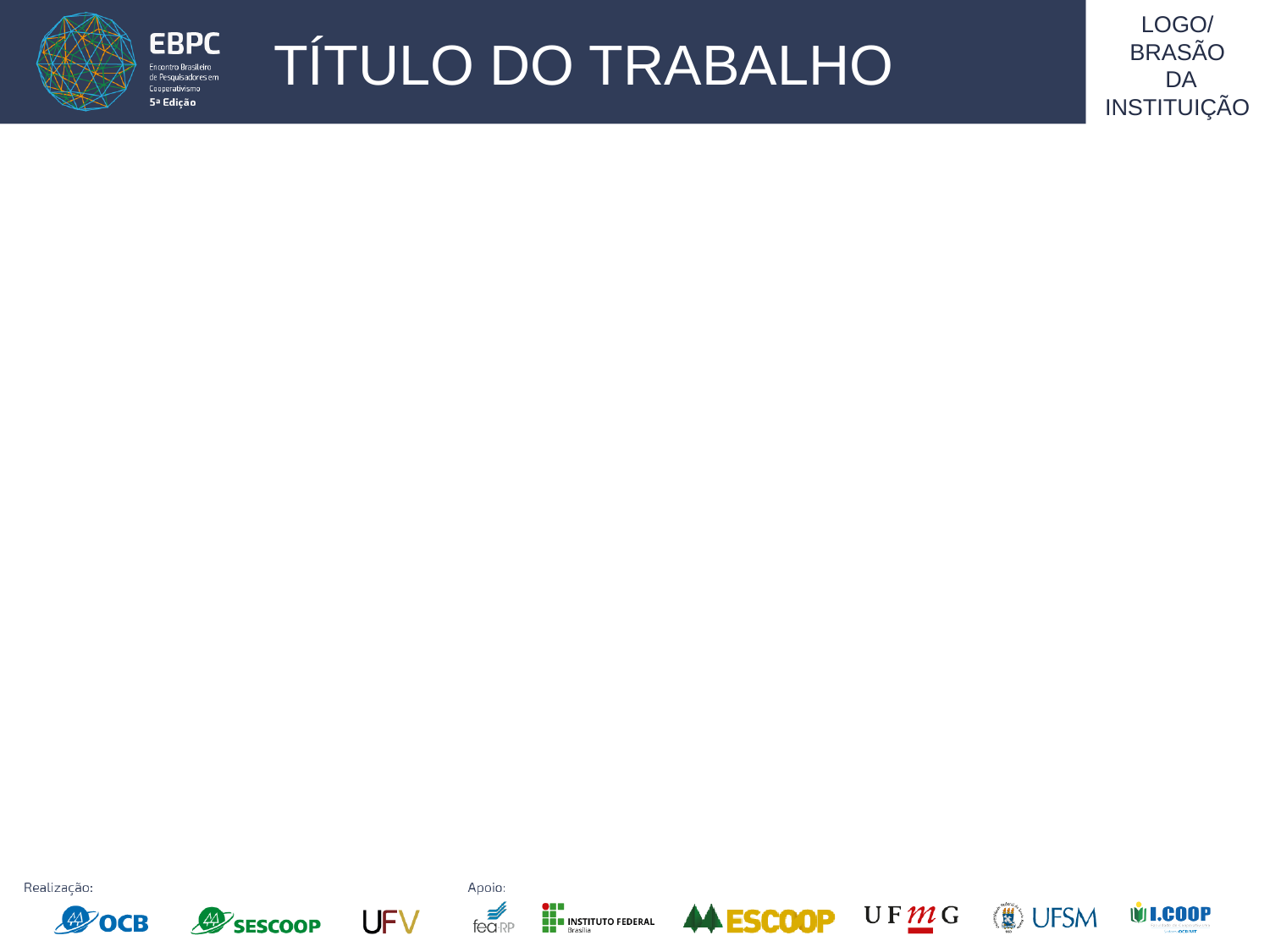

LOGO/BRASÃO
 DA INSTITUIÇÃO
# TÍTULO DO TRABALHO